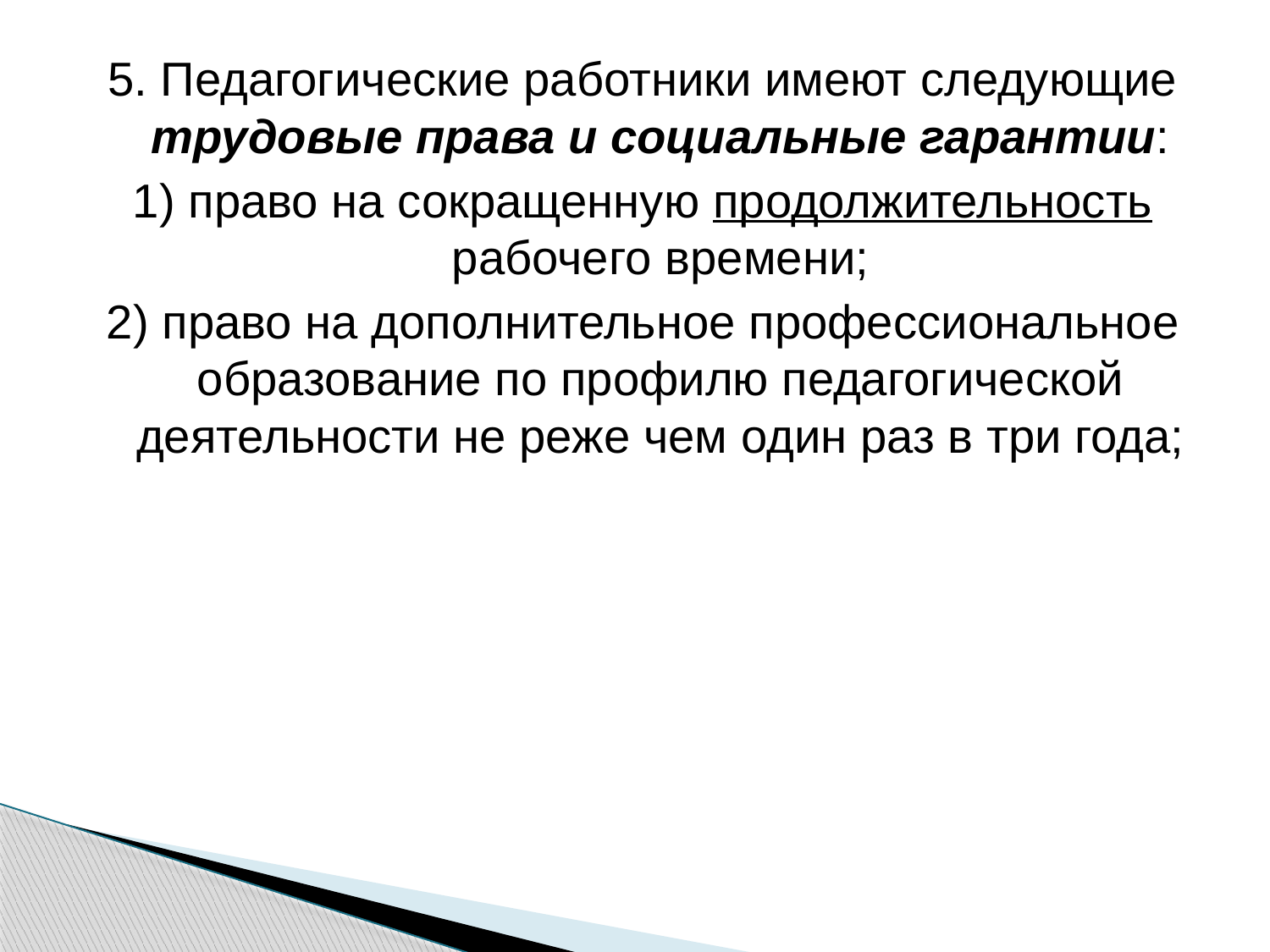

5. Педагогические работники имеют следующие трудовые права и социальные гарантии:
1) право на сокращенную продолжительность рабочего времени;
2) право на дополнительное профессиональное образование по профилю педагогической деятельности не реже чем один раз в три года;